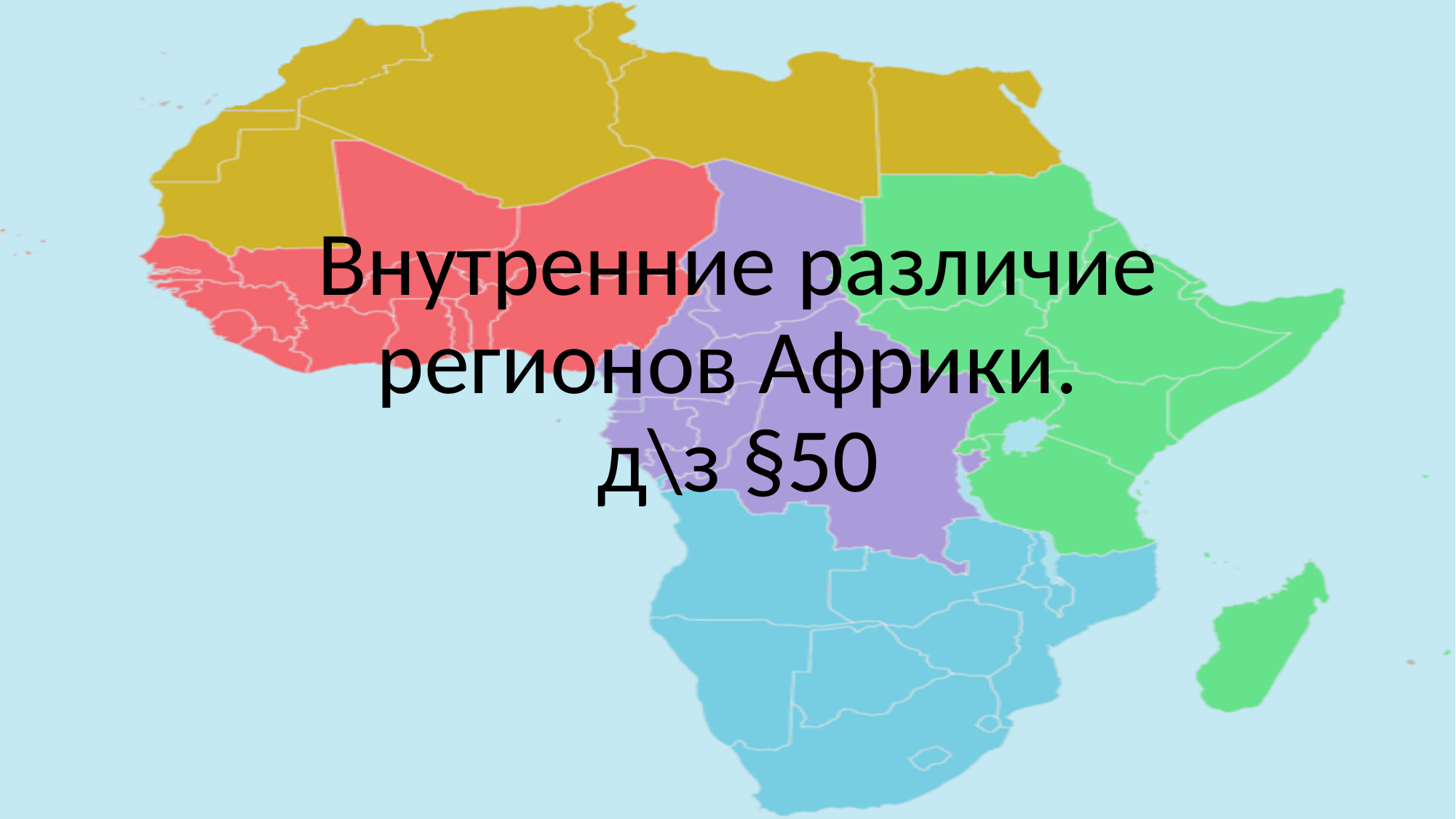

# Внутренние различие регионов Африки. д\з §50